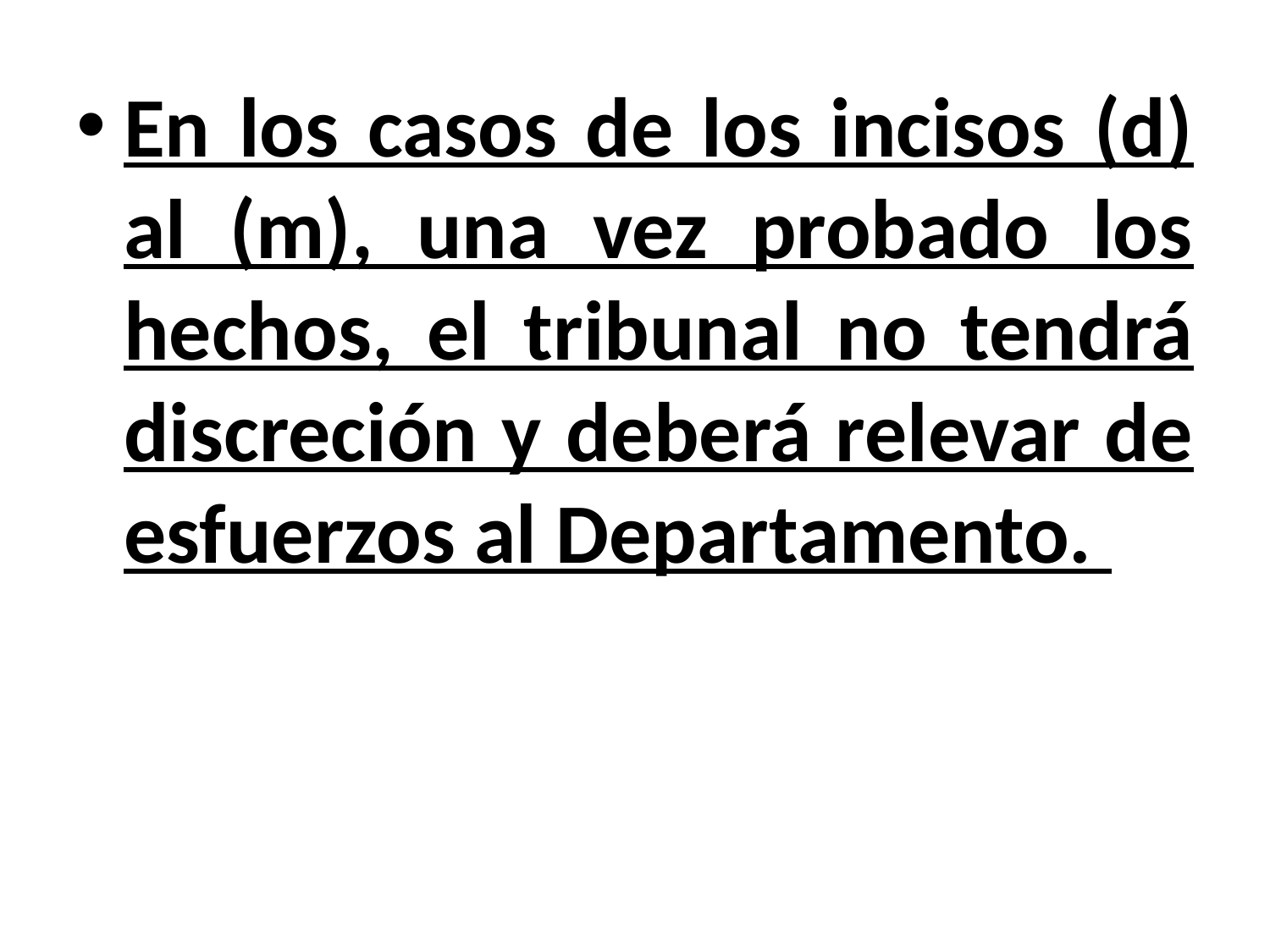

En los casos de los incisos (d) al (m), una vez probado los hechos, el tribunal no tendrá discreción y deberá relevar de esfuerzos al Departamento.